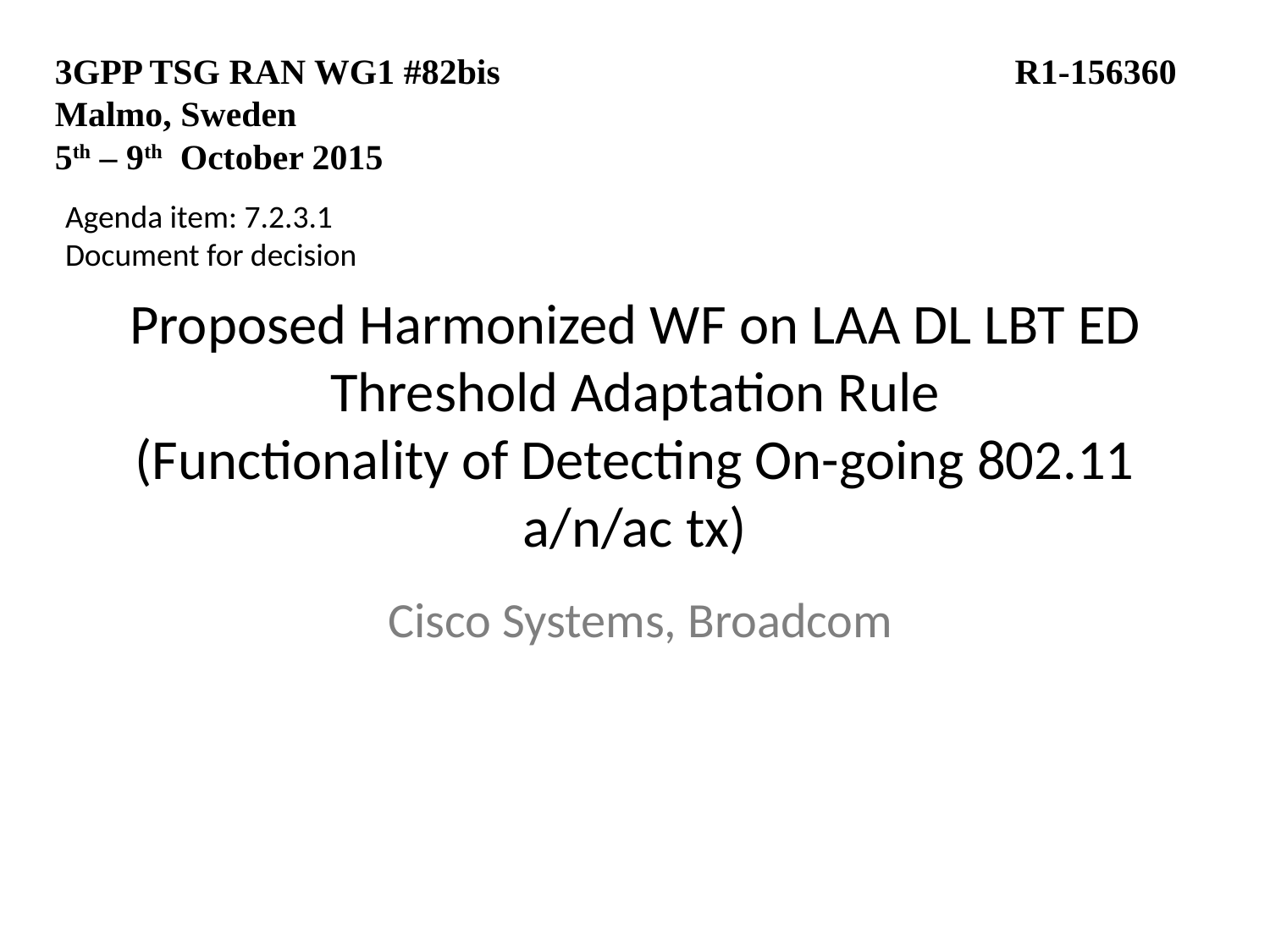

3GPP TSG RAN WG1 #82bis				        R1-156360
Malmo, Sweden
5th – 9th  October 2015
Agenda item: 7.2.3.1
Document for decision
# Proposed Harmonized WF on LAA DL LBT ED Threshold Adaptation Rule (Functionality of Detecting On-going 802.11 a/n/ac tx)
Cisco Systems, Broadcom